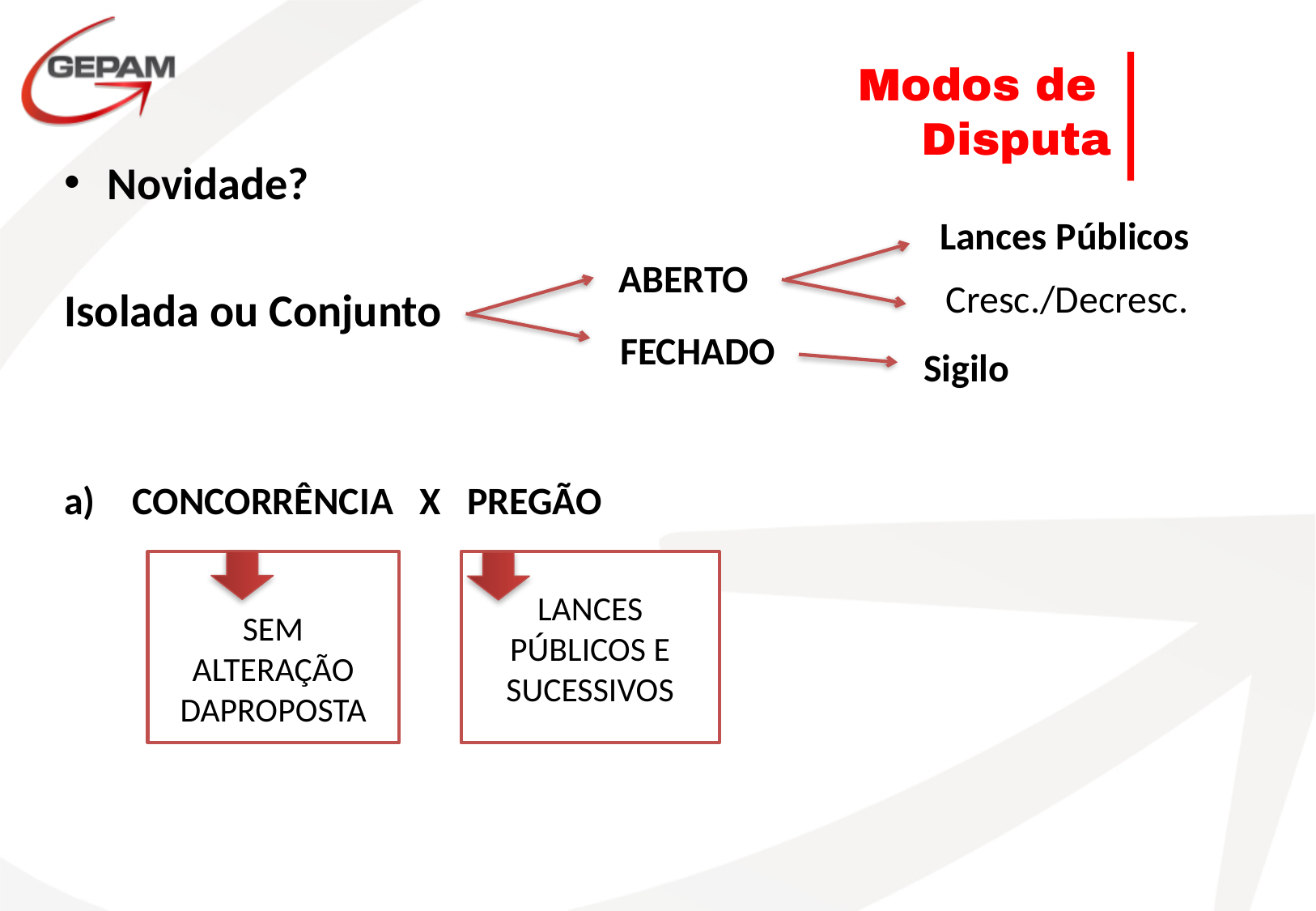

Modos de
Disputa

Novidade?

Isolada ou Conjunto

CONCORRÊNCIA   X   PREGÃO

Lances Públicos
ABERTO
Cresc./Decresc.
FECHADO
Sigilo

SEM ALTERAÇÃO DAPROPOSTA
LANCES PÚBLICOS E SUCESSIVOS